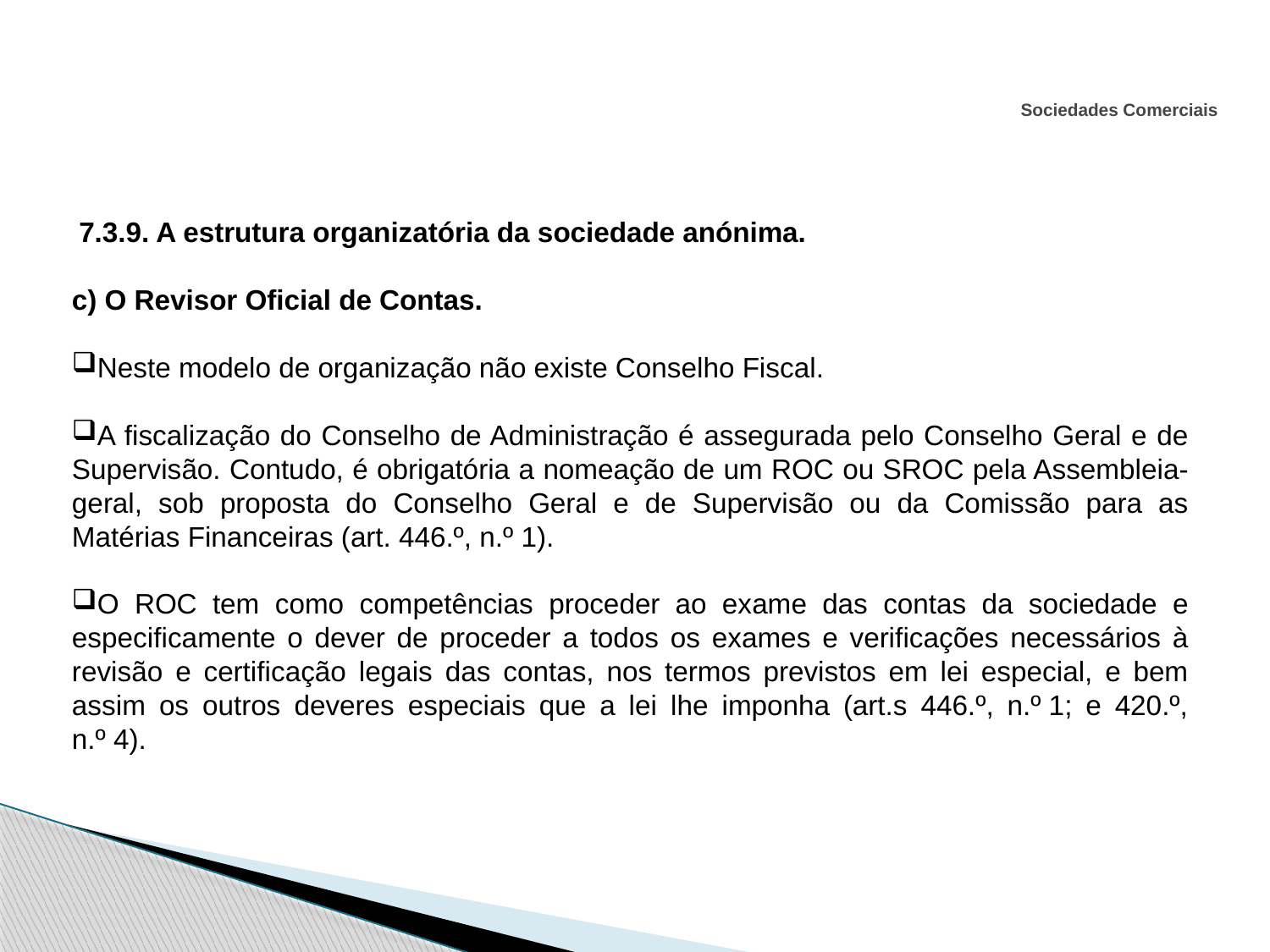

# Sociedades Comerciais
 7.3.9. A estrutura organizatória da sociedade anónima.

c) O Revisor Oficial de Contas.

Neste modelo de organização não existe Conselho Fiscal.

A fiscalização do Conselho de Administração é assegurada pelo Conselho Geral e de Supervisão. Contudo, é obrigatória a nomeação de um ROC ou SROC pela Assembleia-geral, sob proposta do Conselho Geral e de Supervisão ou da Comissão para as Matérias Financeiras (art. 446.º, n.º 1).

O ROC tem como competências proceder ao exame das contas da sociedade e especificamente o dever de proceder a todos os exames e verificações necessários à revisão e certificação legais das contas, nos termos previstos em lei especial, e bem assim os outros deveres especiais que a lei lhe imponha (art.s 446.º, n.º 1; e 420.º, n.º 4).